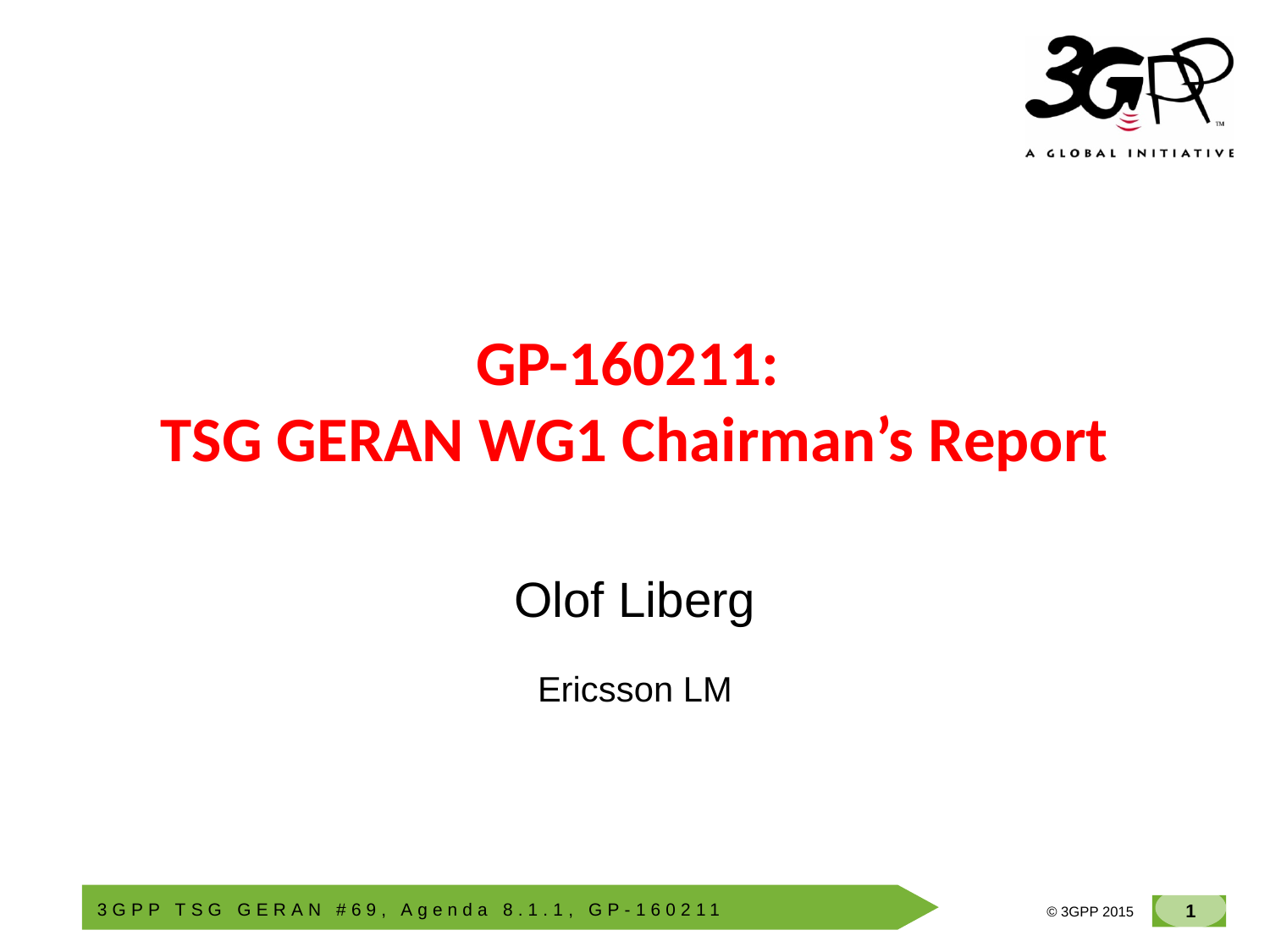

# GP-160211: TSG GERAN WG1 Chairman’s Report
Olof Liberg

Ericsson LM